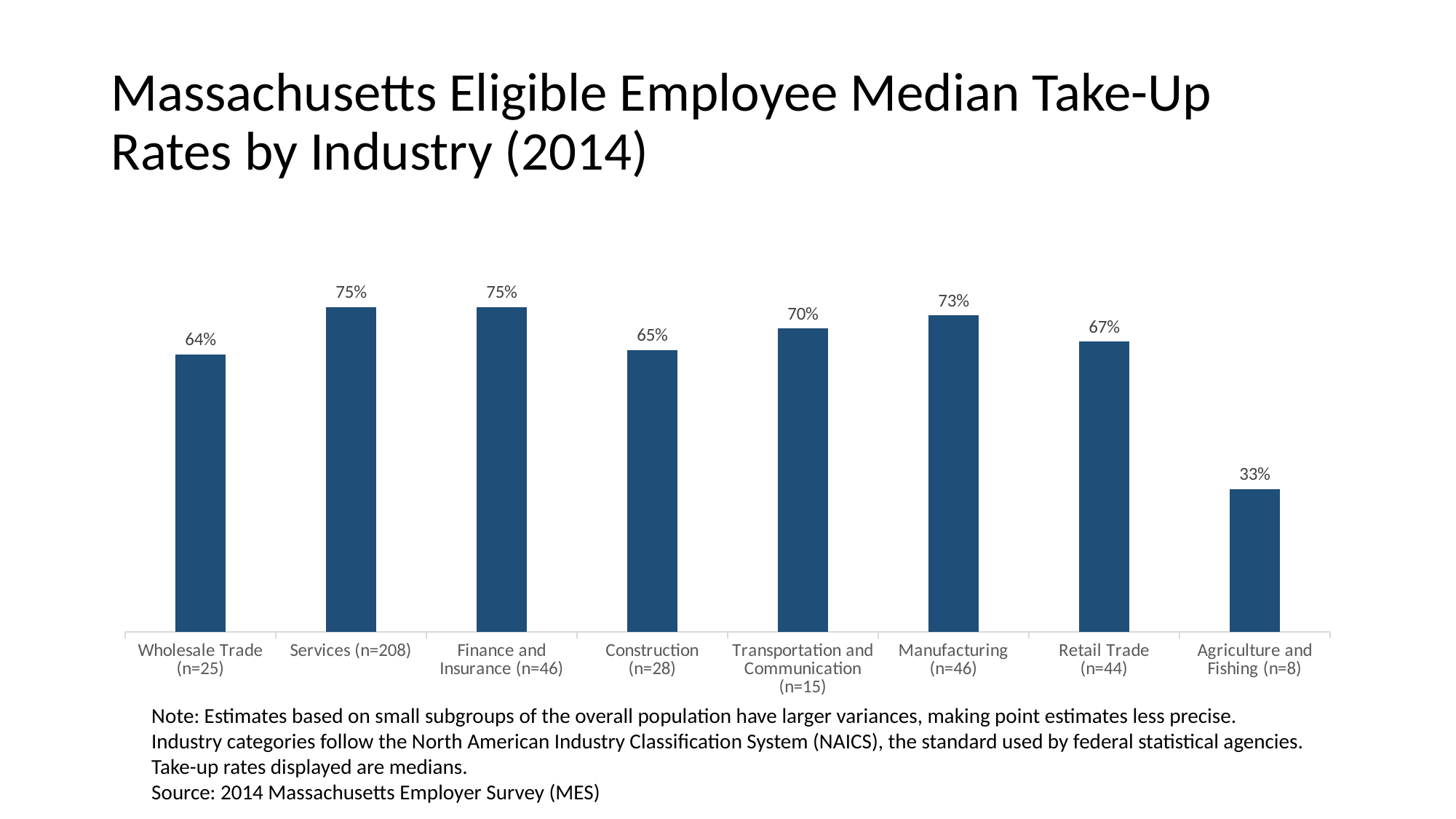

# Massachusetts Eligible Employee Median Take-Up Rates by Industry (2014)

### Chart

| Category | Column1 |
|---|---|
| Wholesale Trade (n=25) | 0.6400000000000023 |
| Services (n=208) | 0.7500000000000022 |
| Finance and Insurance (n=46) | 0.7500000000000022 |
| Construction (n=28) | 0.6500000000000025 |
| Transportation and Communication (n=15) | 0.7000000000000006 |
| Manufacturing (n=46) | 0.7300000000000006 |
| Retail Trade (n=44) | 0.6700000000000028 |
| Agriculture and Fishing (n=8) | 0.3300000000000014 |
Note: Estimates based on small subgroups of the overall population have larger variances, making point estimates less precise.
Industry categories follow the North American Industry Classification System (NAICS), the standard used by federal statistical agencies. Take-up rates displayed are medians.
Source: 2014 Massachusetts Employer Survey (MES)